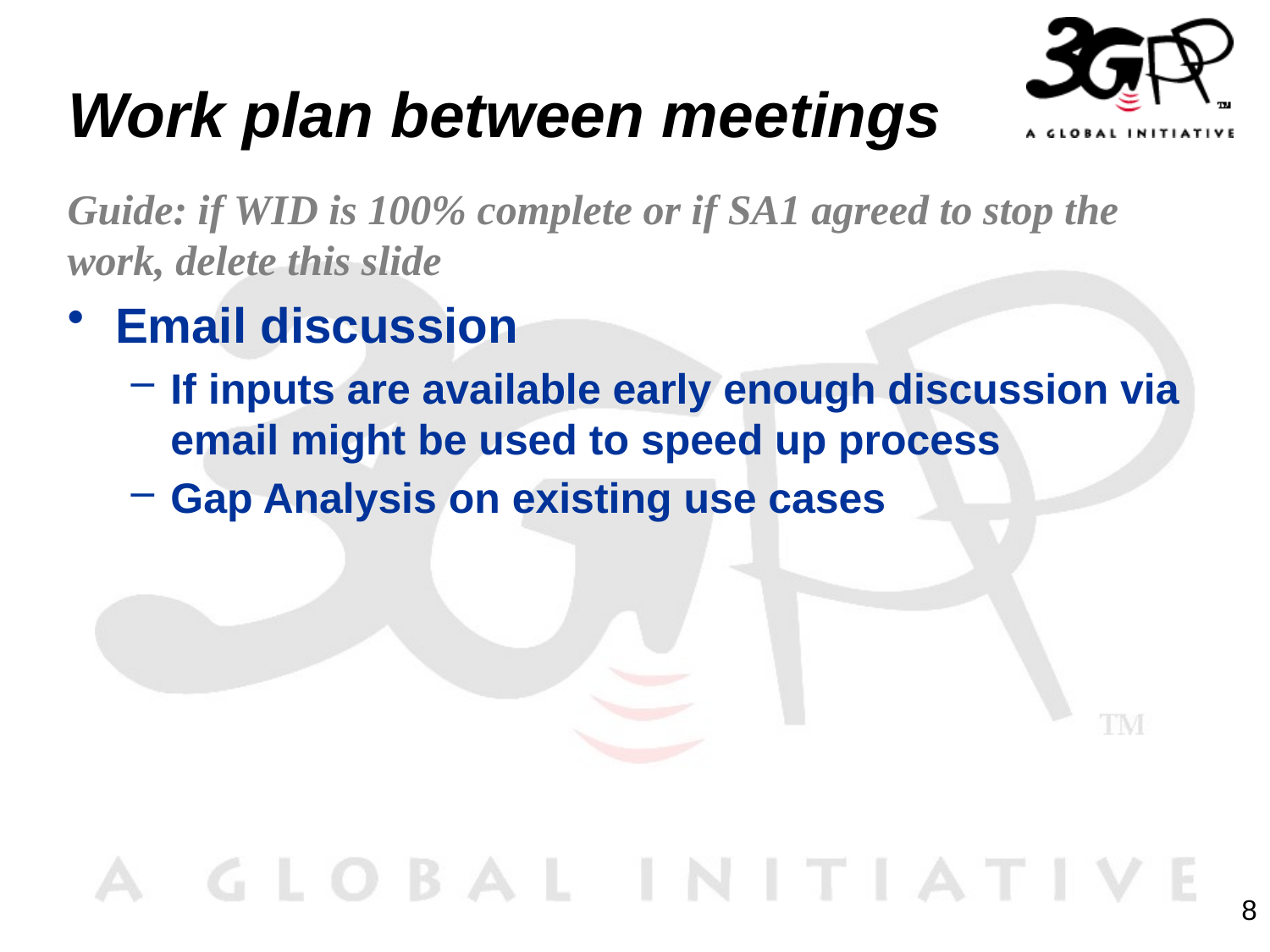

# Work plan between meetings
Guide: if WID is 100% complete or if SA1 agreed to stop the work, delete this slide
Email discussion
If inputs are available early enough discussion via email might be used to speed up process
Gap Analysis on existing use cases
8